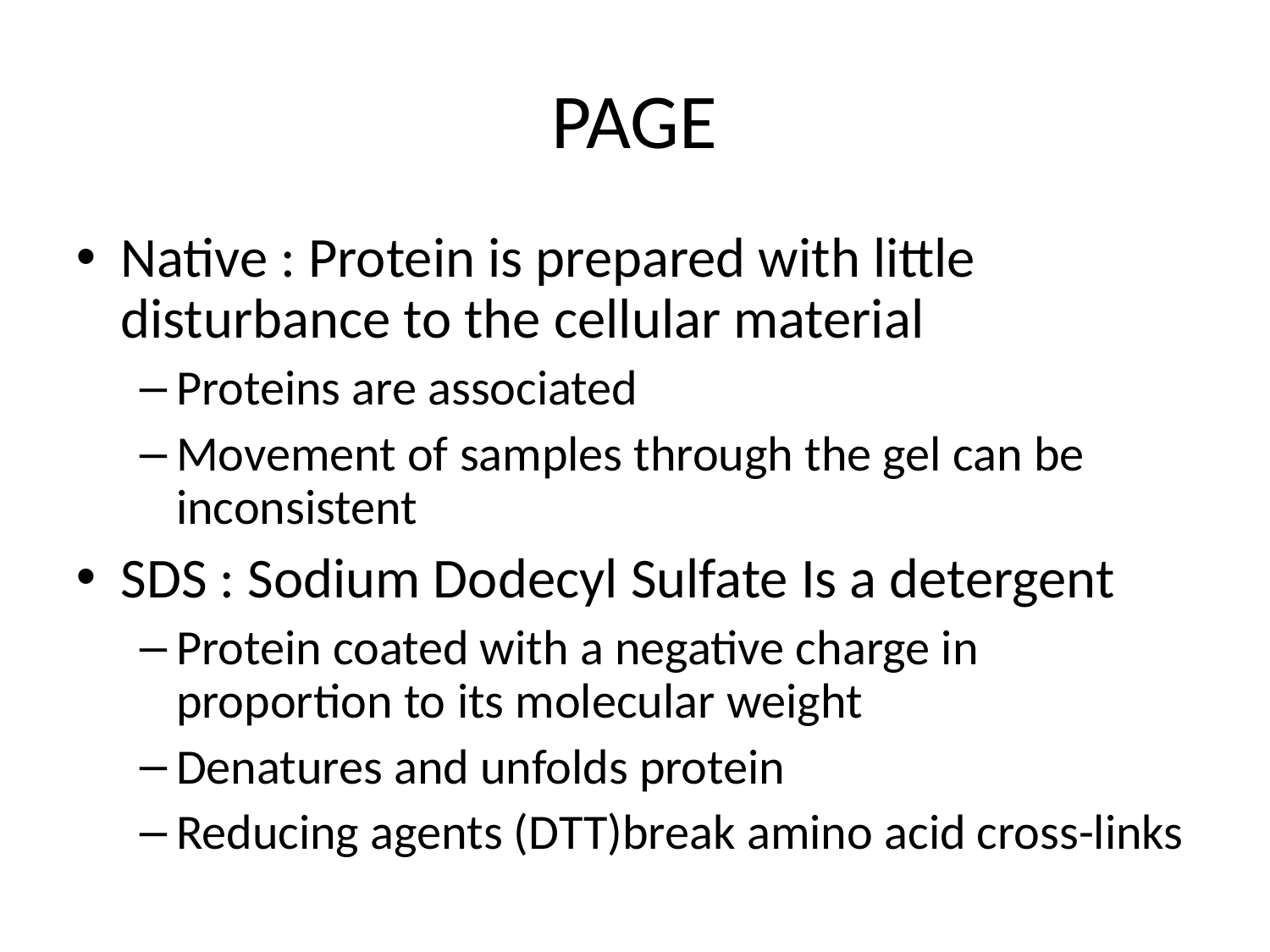

PAGE
Native : Protein is prepared with little disturbance to the cellular material
Proteins are associated
Movement of samples through the gel can be inconsistent
SDS : Sodium Dodecyl Sulfate Is a detergent
Protein coated with a negative charge in proportion to its molecular weight
Denatures and unfolds protein
Reducing agents (DTT)break amino acid cross-links